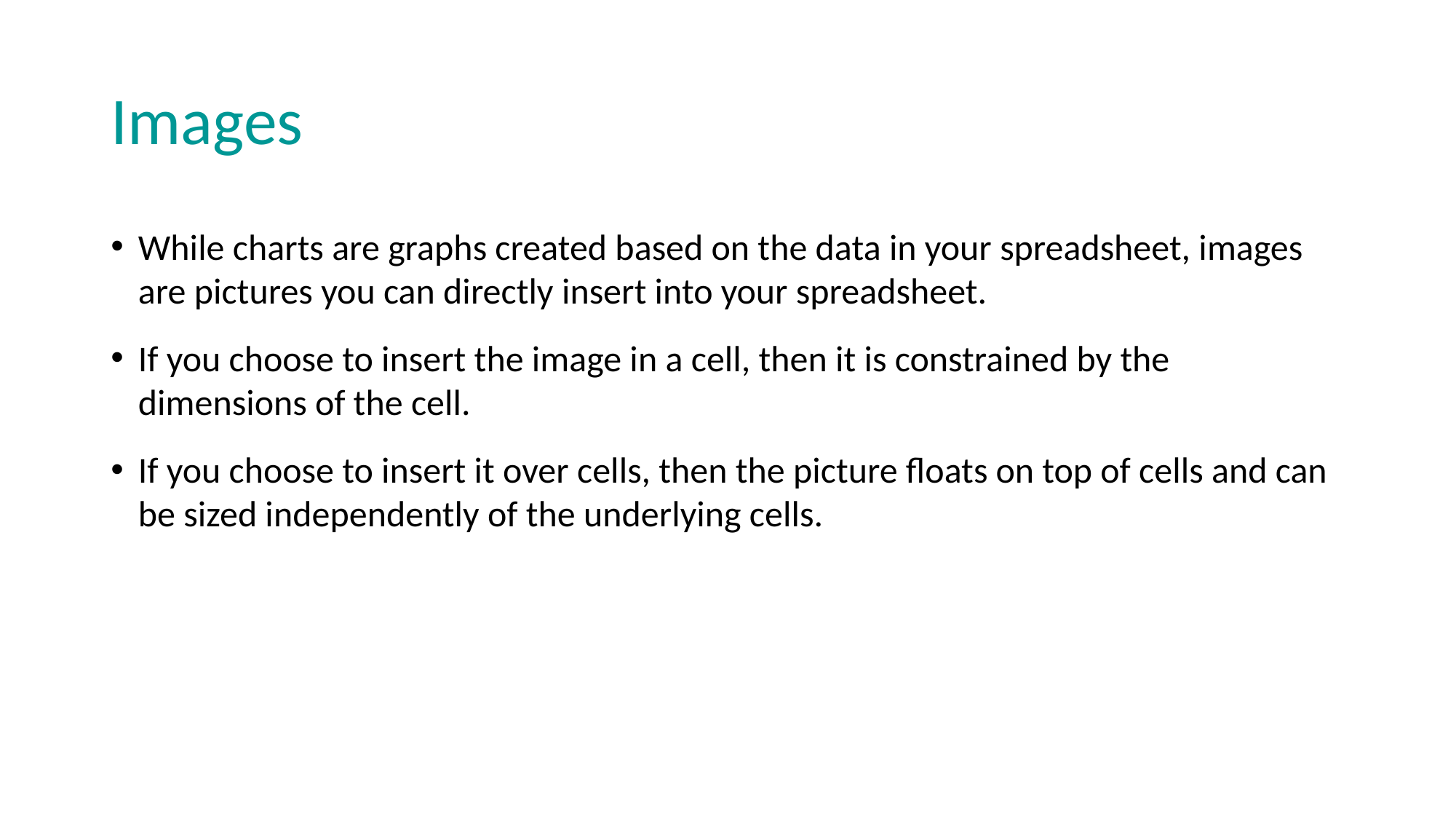

# Images
While charts are graphs created based on the data in your spreadsheet, images are pictures you can directly insert into your spreadsheet.
If you choose to insert the image in a cell, then it is constrained by the dimensions of the cell.
If you choose to insert it over cells, then the picture floats on top of cells and can be sized independently of the underlying cells.